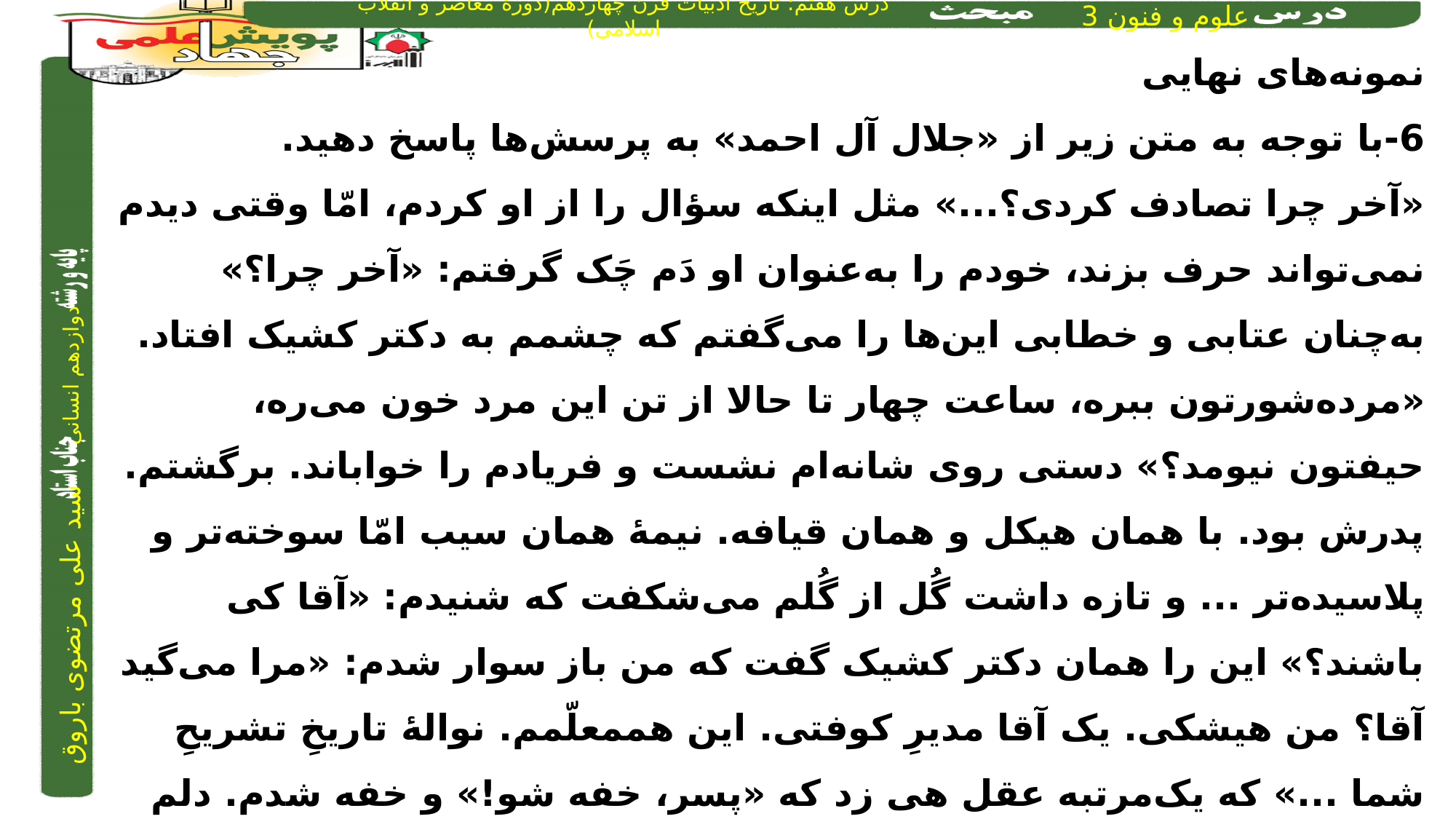

نمونه‌های نهایی
6-با توجه به متن زیر از «جلال آل احمد» به پرسش‌ها پاسخ دهید.
«آخر چرا تصادف کردی؟...» مثل اینکه سؤال را از او کردم، امّا وقتی دیدم نمی‌تواند حرف بزند، خودم را به‌عنوان او دَم چَک گرفتم: «آخر چرا؟» به‌چنان عتابی و خطابی این‌ها را می‌گفتم که چشمم به دکتر کشیک افتاد. «مرده‌شورتون ببره، ساعت چهار تا حالا از تن این مرد خون می‌ره، حیفتون نیومد؟» دستی روی شانه‌ام نشست و فریادم را خواباند. برگشتم. پدرش بود. با همان هیکل و همان قیافه. نیمۀ همان سیب امّا سوخته‌تر و پلاسیده‌تر ... و تازه داشت گُل از گُلم می‌شکفت که شنیدم: «آقا کی باشند؟» این را همان دکتر کشیک گفت که من باز سوار شدم: «مرا می‌گید آقا؟ من هیشکی. یک آقا مدیرِ کوفتی. این هممعلّمم. نوالۀ تاریخِ تشریحِ شما ...» که یک‌مرتبه عقل هی زد که «پسر، خفه شو!» و خفه شدم. دلم می‌خواست یک کلمۀ دیگر بگوید. یک کنایه بزند، یک لبخند، کوچک‌ترین نیش ... .